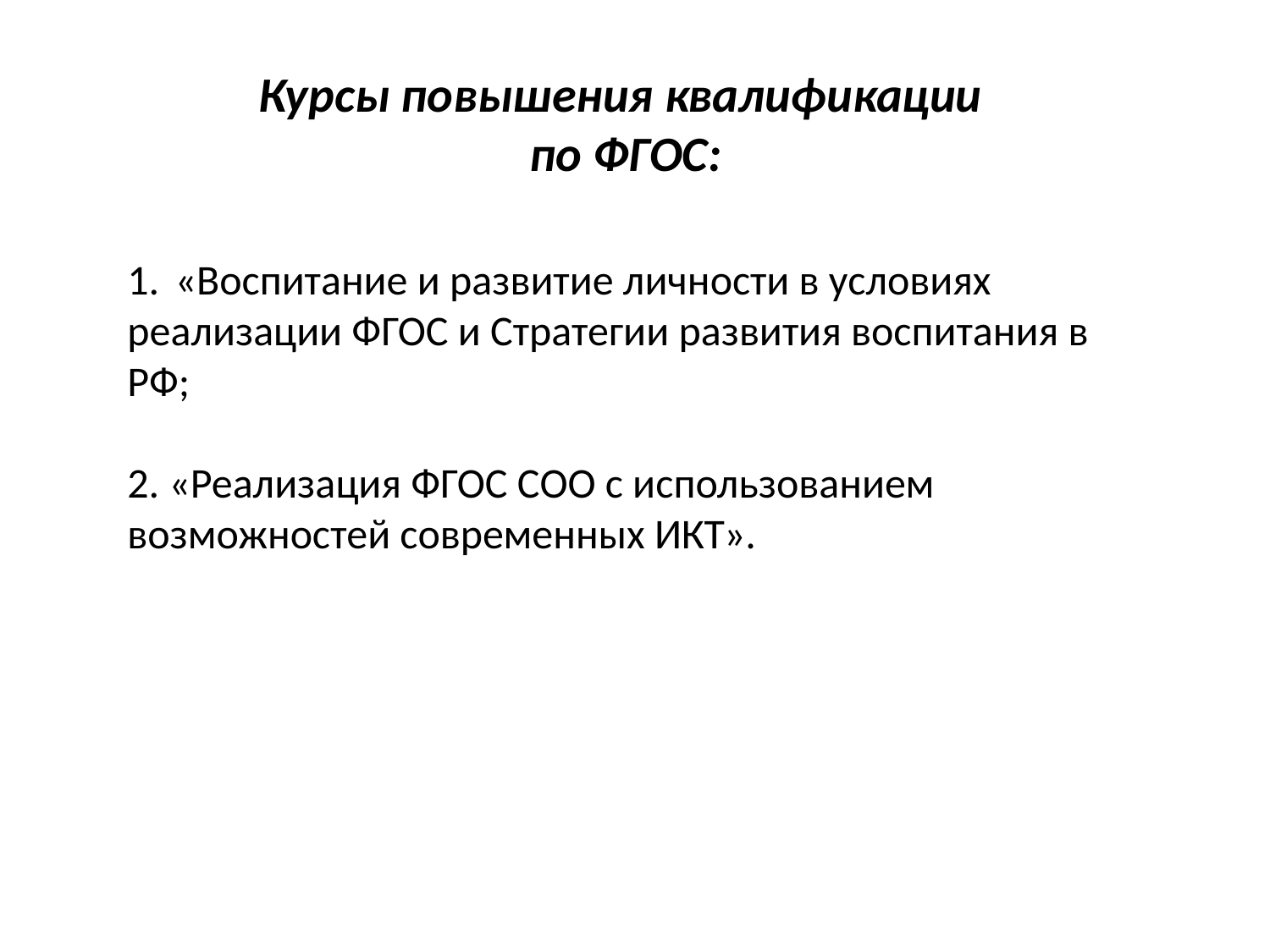

Курсы повышения квалификации
по ФГОС:

«Воспитание и развитие личности в условиях
реализации ФГОС и Стратегии развития воспитания в РФ;

2. «Реализация ФГОС СОО с использованием возможностей современных ИКТ».